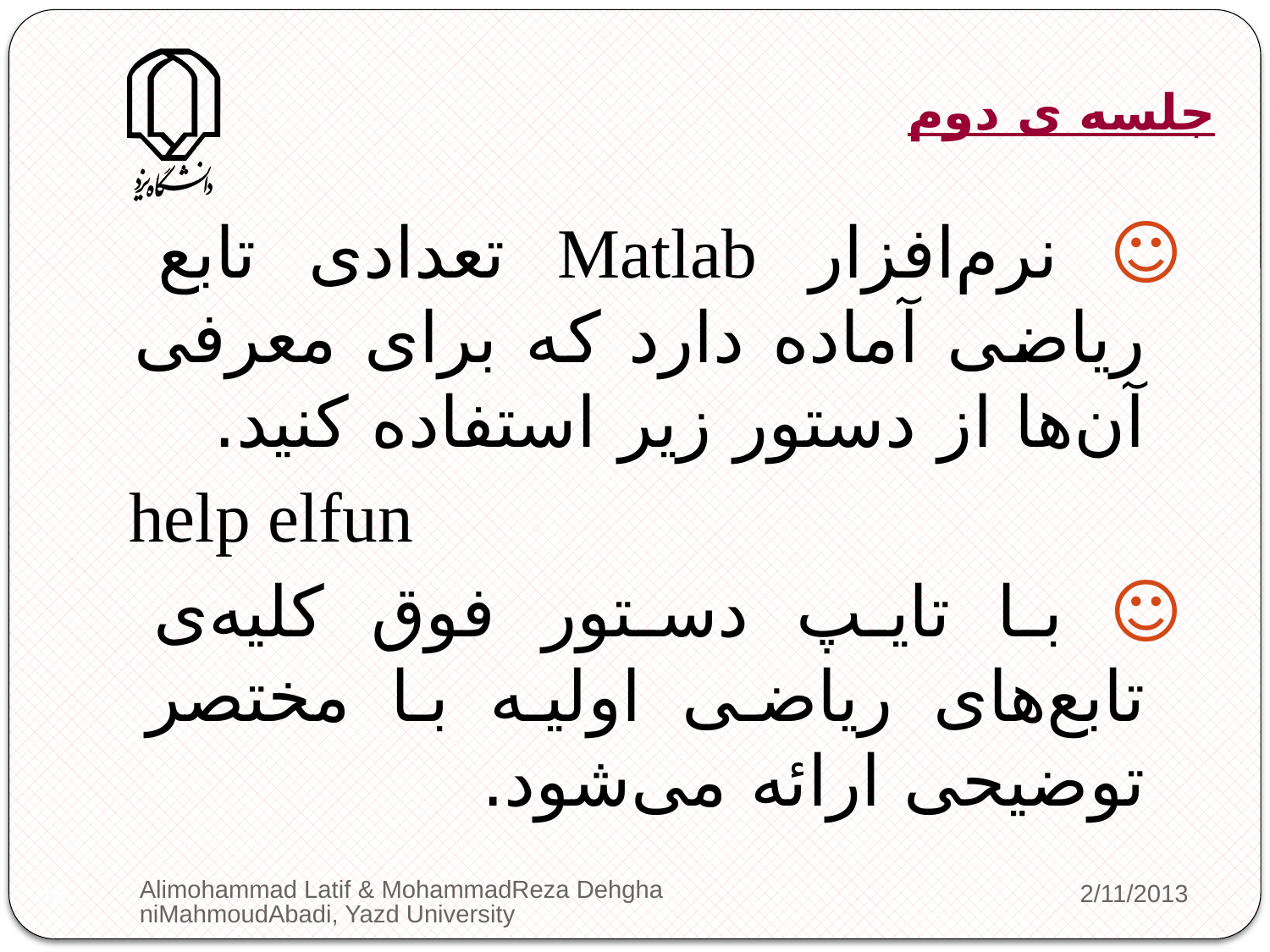

جلسه ‌ی دوم
☺ نرم‌افزار Matlab تعدادی تابع ریاضی آماده دارد که برای معرفی آن‌ها از دستور زیر استفاده کنید.
help elfun
☺ با تایپ دستور فوق کلیه‌ی تابع‌های ریاضی اولیه با مختصر توضیحی ارائه می‌شود.
Alimohammad Latif & MohammadReza DehghaniMahmoudAbadi, Yazd University
2/11/2013
48